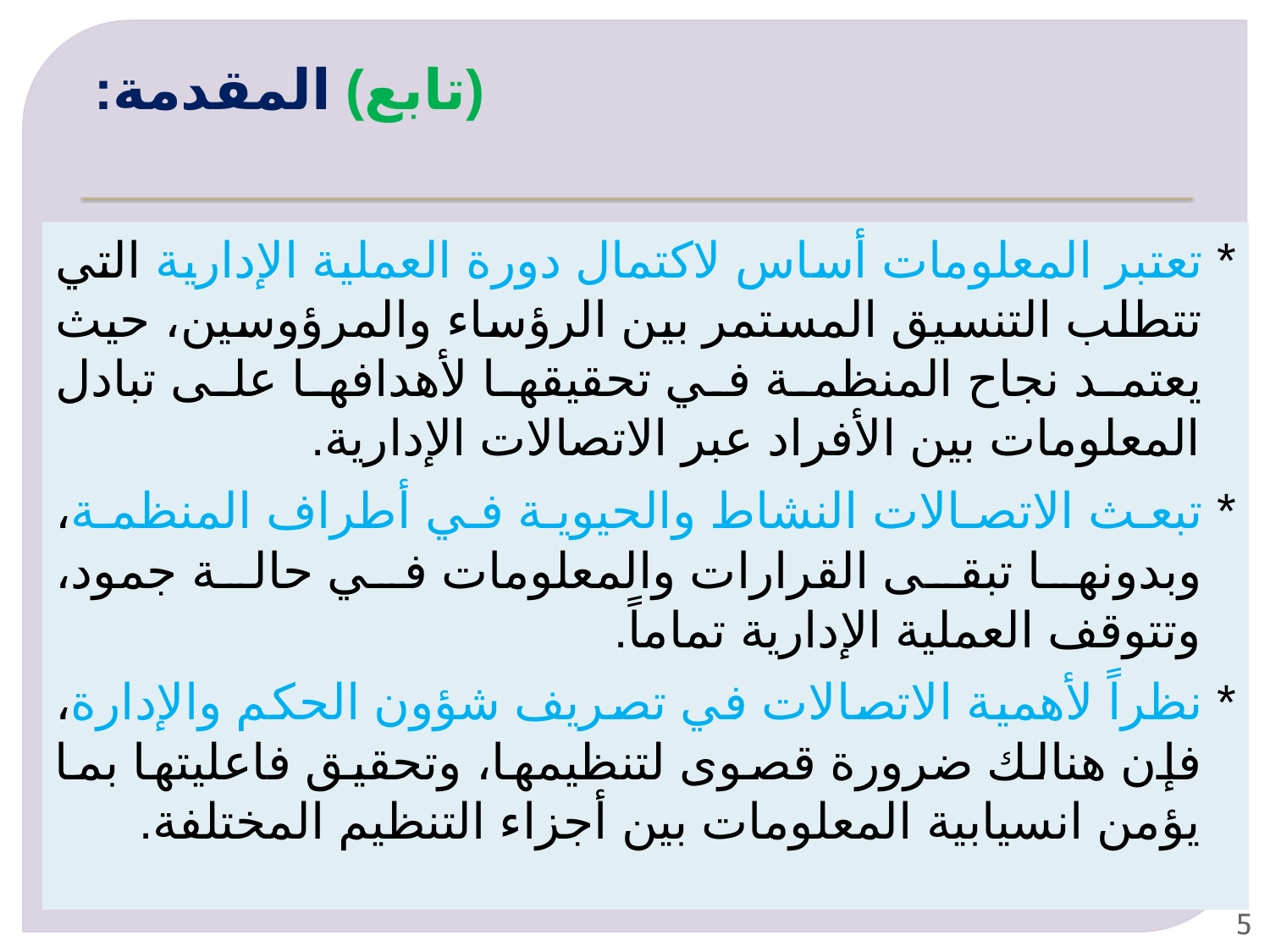

# (تابع) المقدمة:
* تعتبر المعلومات أساس لاكتمال دورة العملية الإدارية التي تتطلب التنسيق المستمر بين الرؤساء والمرؤوسين، حيث يعتمد نجاح المنظمة في تحقيقها لأهدافها على تبادل المعلومات بين الأفراد عبر الاتصالات الإدارية.

* تبعث الاتصالات النشاط والحيوية في أطراف المنظمة، وبدونها تبقى القرارات والمعلومات في حالة جمود، وتتوقف العملية الإدارية تماماً.

* نظراً لأهمية الاتصالات في تصريف شؤون الحكم والإدارة، فإن هنالك ضرورة قصوى لتنظيمها، وتحقيق فاعليتها بما يؤمن انسيابية المعلومات بين أجزاء التنظيم المختلفة.
5